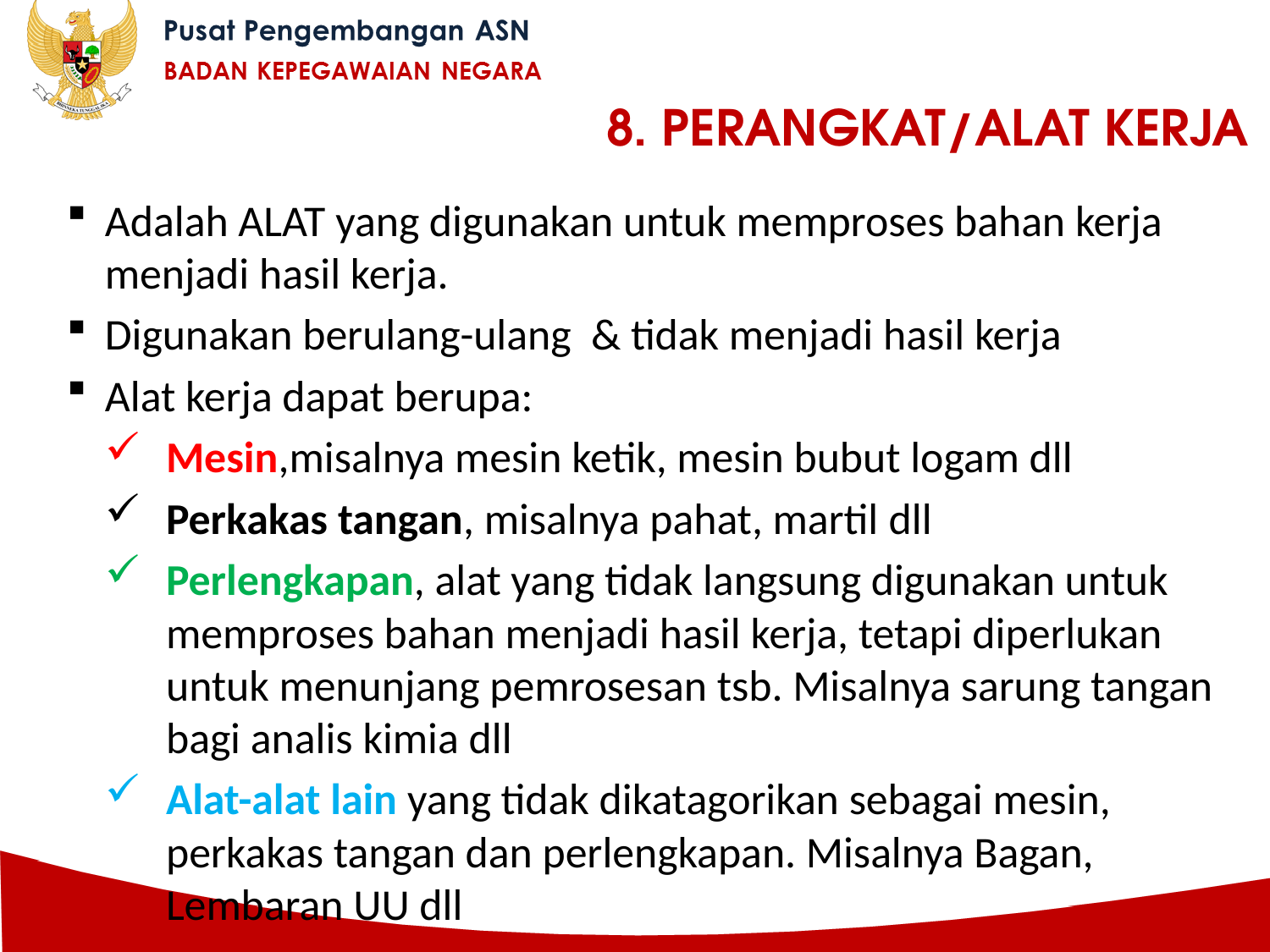

# 8. PERANGKAT/ALAT KERJA
Adalah ALAT yang digunakan untuk memproses bahan kerja menjadi hasil kerja.
Digunakan berulang-ulang  & tidak menjadi hasil kerja
Alat kerja dapat berupa:
Mesin,misalnya mesin ketik, mesin bubut logam dll
Perkakas tangan, misalnya pahat, martil dll
Perlengkapan, alat yang tidak langsung digunakan untuk memproses bahan menjadi hasil kerja, tetapi diperlukan untuk menunjang pemrosesan tsb. Misalnya sarung tangan bagi analis kimia dll
Alat-alat lain yang tidak dikatagorikan sebagai mesin, perkakas tangan dan perlengkapan. Misalnya Bagan, Lembaran UU dll